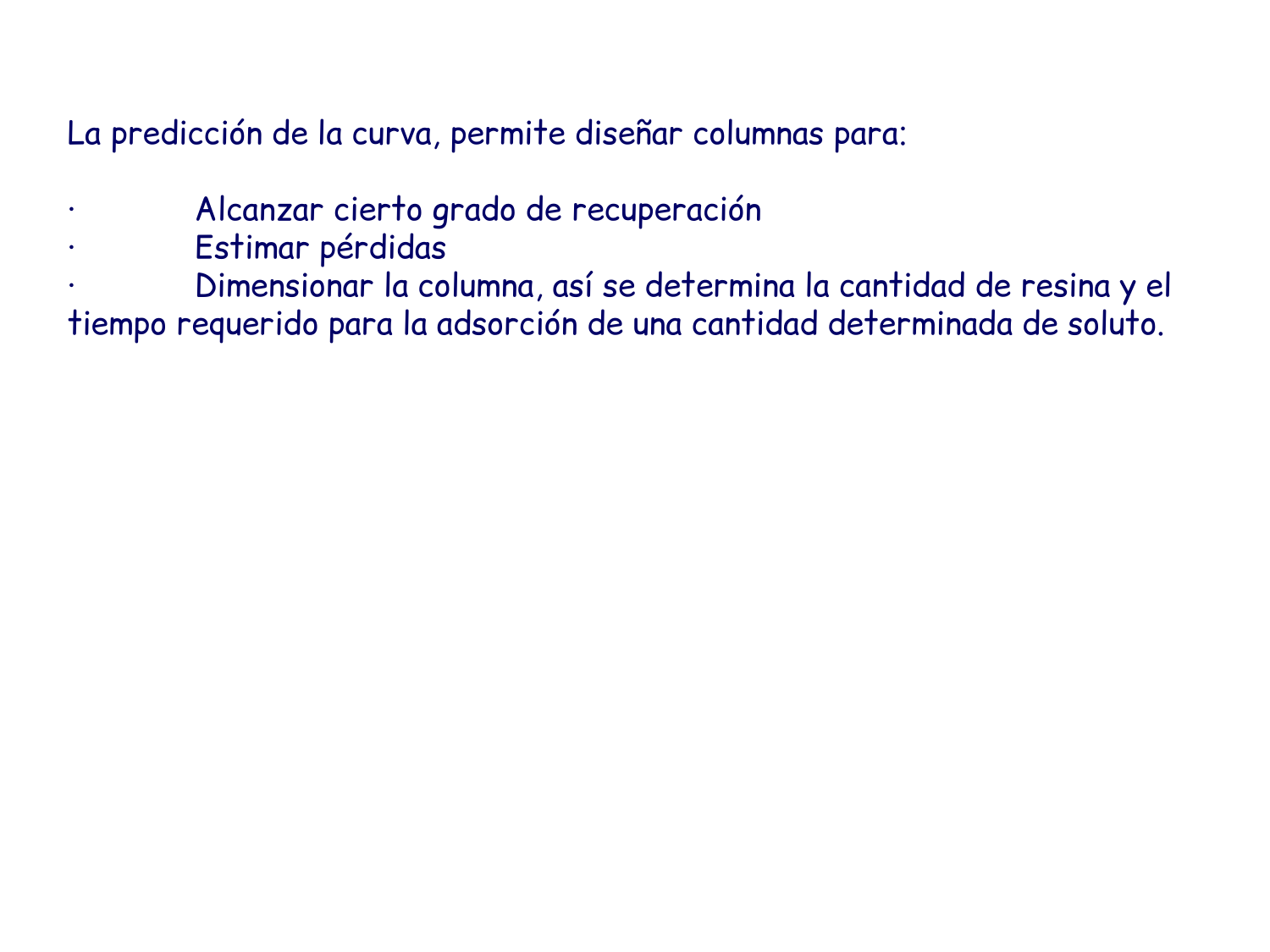

La predicción de la curva, permite diseñar columnas para:

·	Alcanzar cierto grado de recuperación
·	Estimar pérdidas
·	Dimensionar la columna, así se determina la cantidad de resina y el tiempo requerido para la adsorción de una cantidad determinada de soluto.